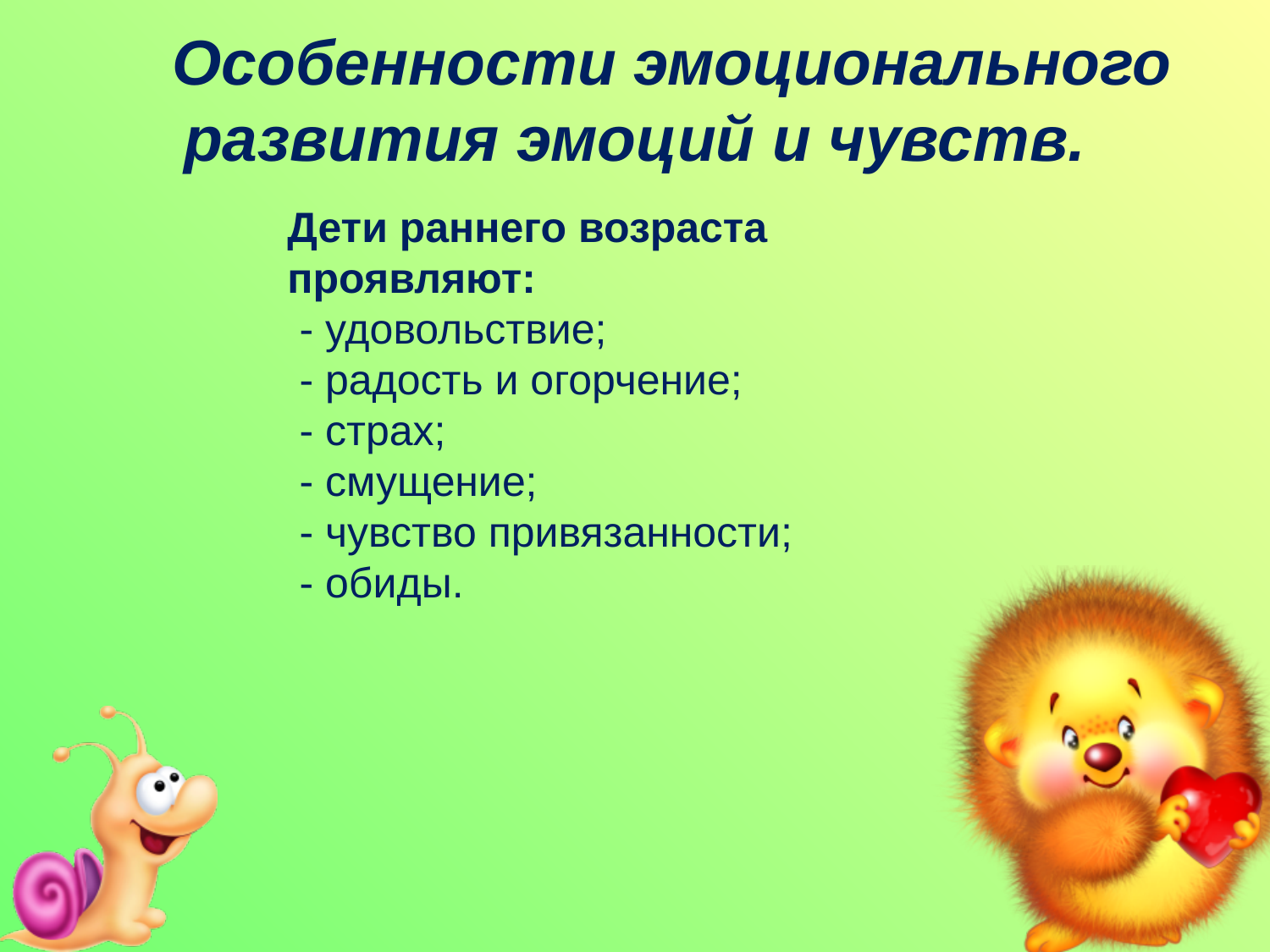

# Особенности эмоционального развития эмоций и чувств.
Дети раннего возраста проявляют:
 - удовольствие;
 - радость и огорчение;
 - страх;
 - смущение;
 - чувство привязанности;
 - обиды.